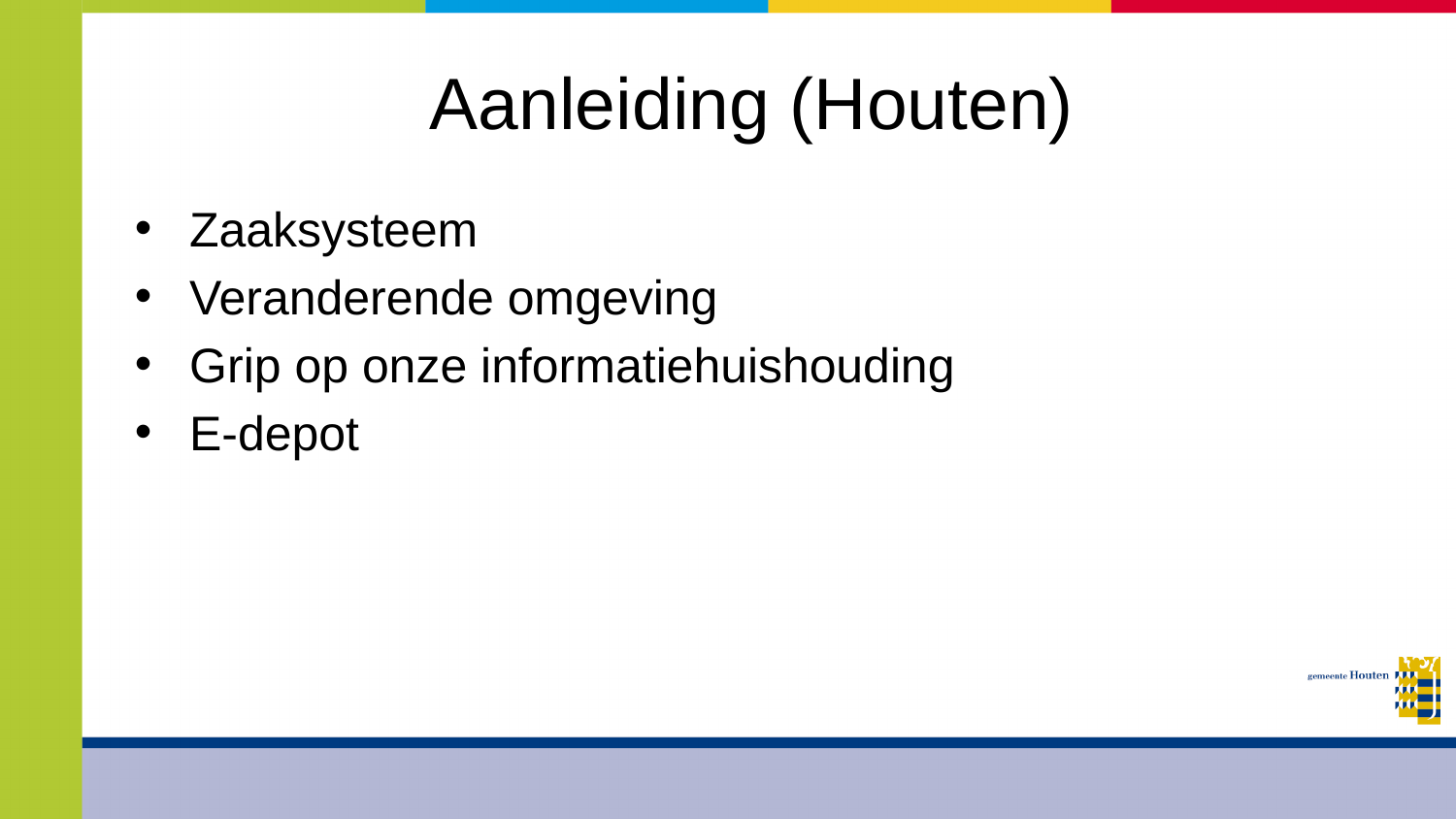

# Aanleiding (Houten)
Zaaksysteem
Veranderende omgeving
Grip op onze informatiehuishouding
E-depot